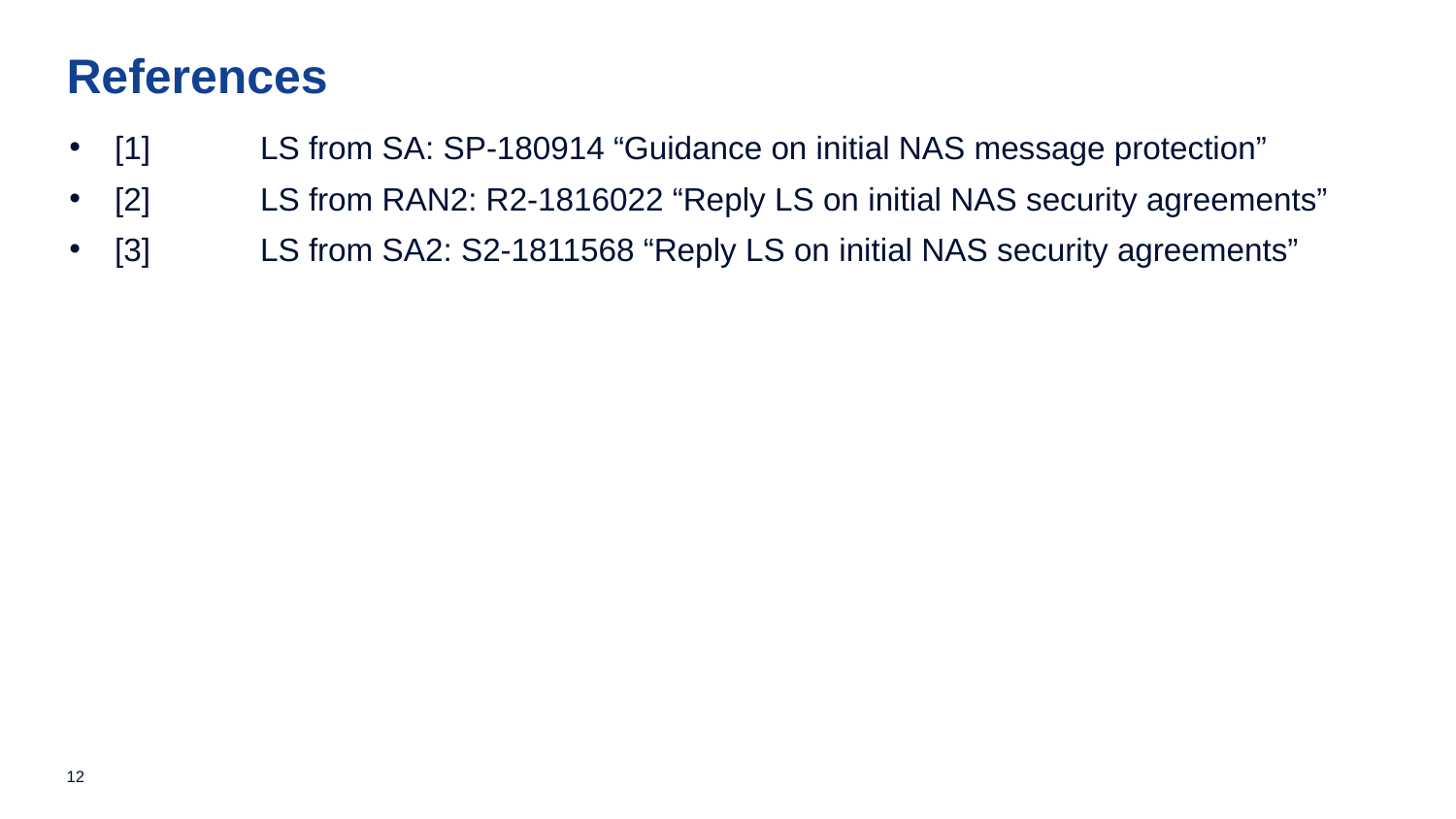

References
[1]	LS from SA: SP-180914 “Guidance on initial NAS message protection”
[2]	LS from RAN2: R2-1816022 “Reply LS on initial NAS security agreements”
[3] 	LS from SA2: S2-1811568 “Reply LS on initial NAS security agreements”